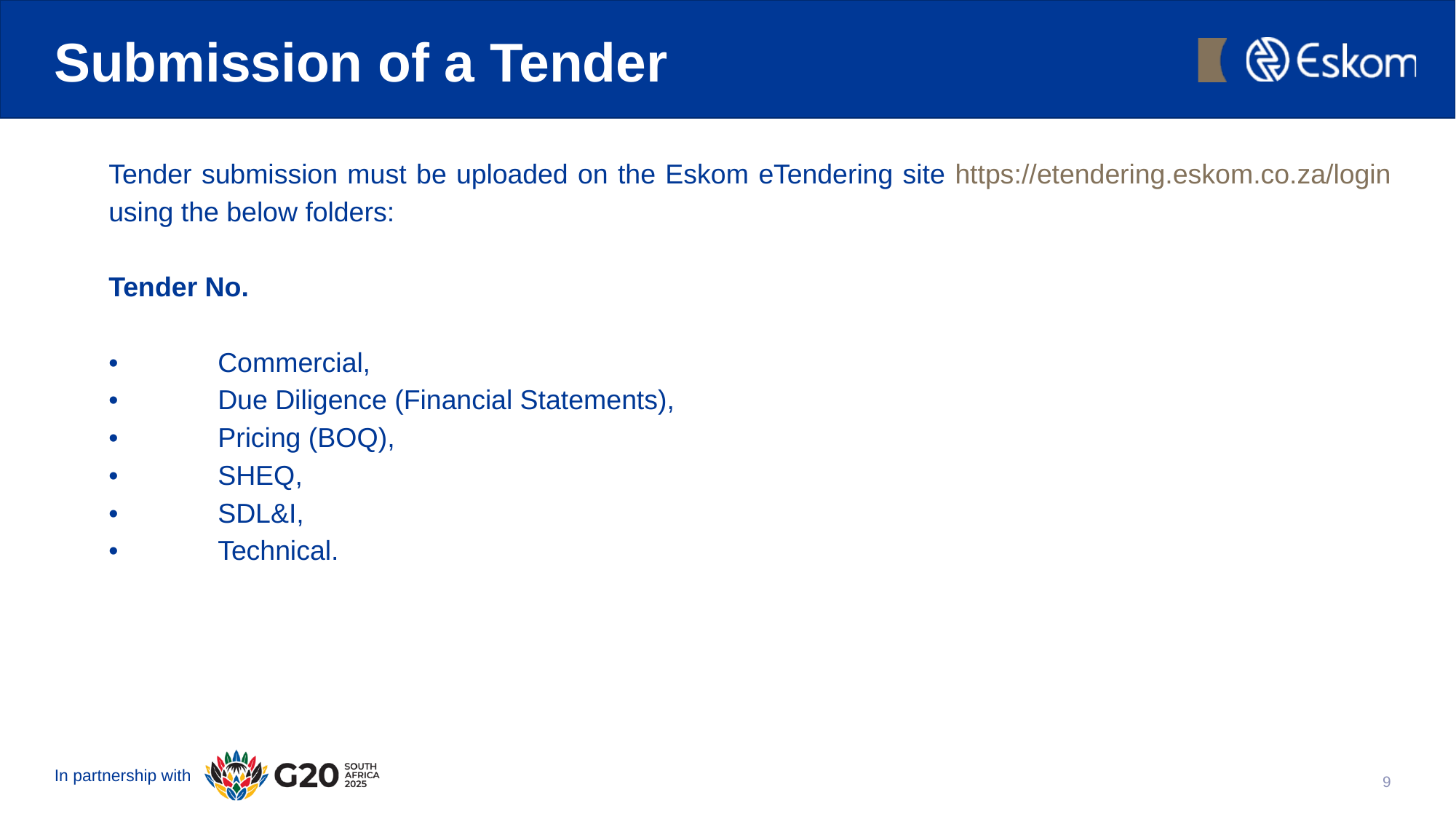

# Submission of a Tender
Tender submission must be uploaded on the Eskom eTendering site https://etendering.eskom.co.za/login using the below folders:

Tender No.

•	Commercial,
•	Due Diligence (Financial Statements),
•	Pricing (BOQ),
•	SHEQ,
•	SDL&I,
•	Technical.

9